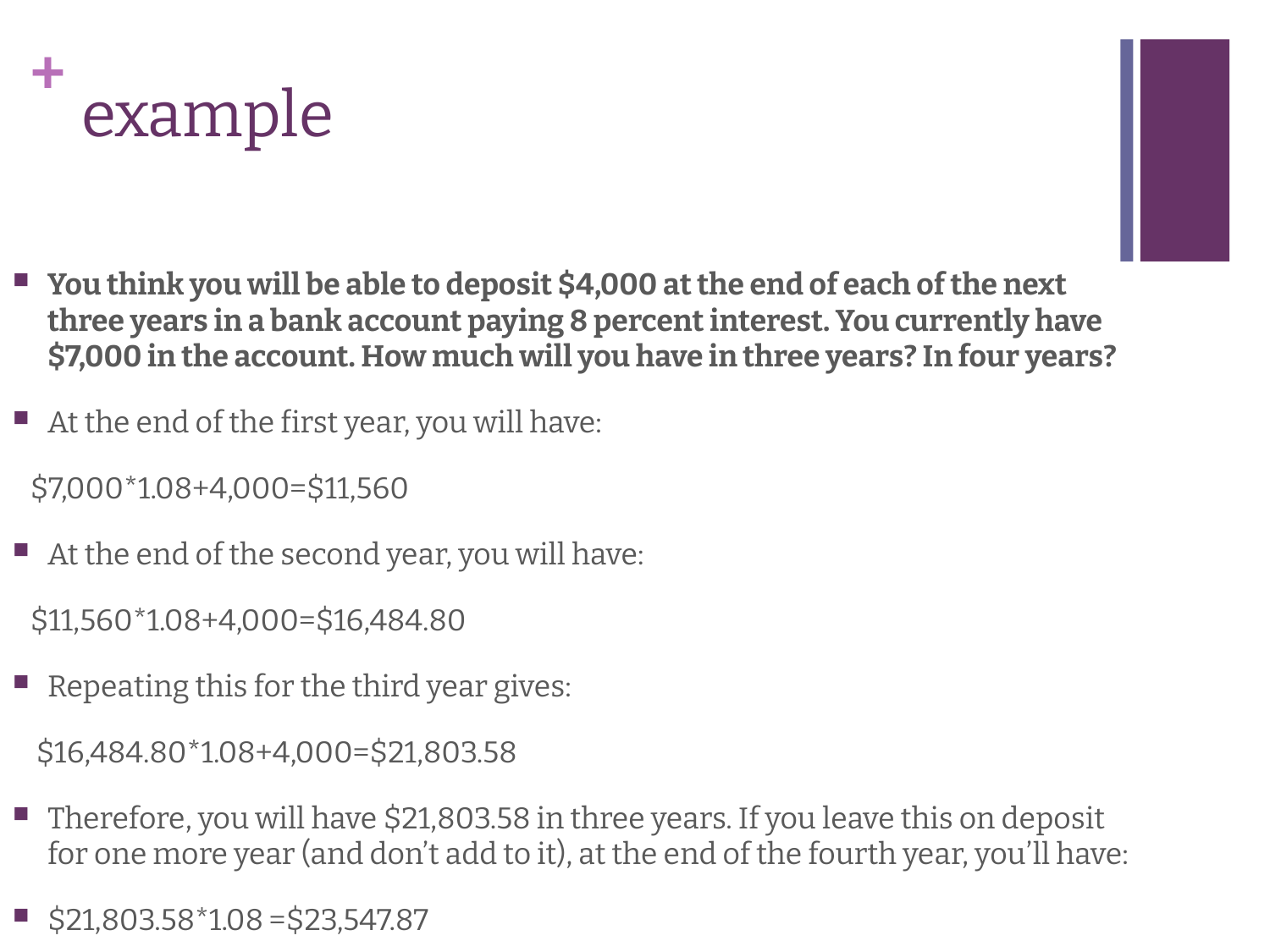

# example
You think you will be able to deposit $4,000 at the end of each of the next three years in a bank account paying 8 percent interest. You currently have $7,000 in the account. How much will you have in three years? In four years?
At the end of the first year, you will have:
	$7,000*1.08+4,000=$11,560
At the end of the second year, you will have:
	$11,560*1.08+4,000=$16,484.80
Repeating this for the third year gives:
	 $16,484.80*1.08+4,000=$21,803.58
Therefore, you will have $21,803.58 in three years. If you leave this on deposit for one more year (and don’t add to it), at the end of the fourth year, you’ll have:
$21,803.58*1.08 =$23,547.87